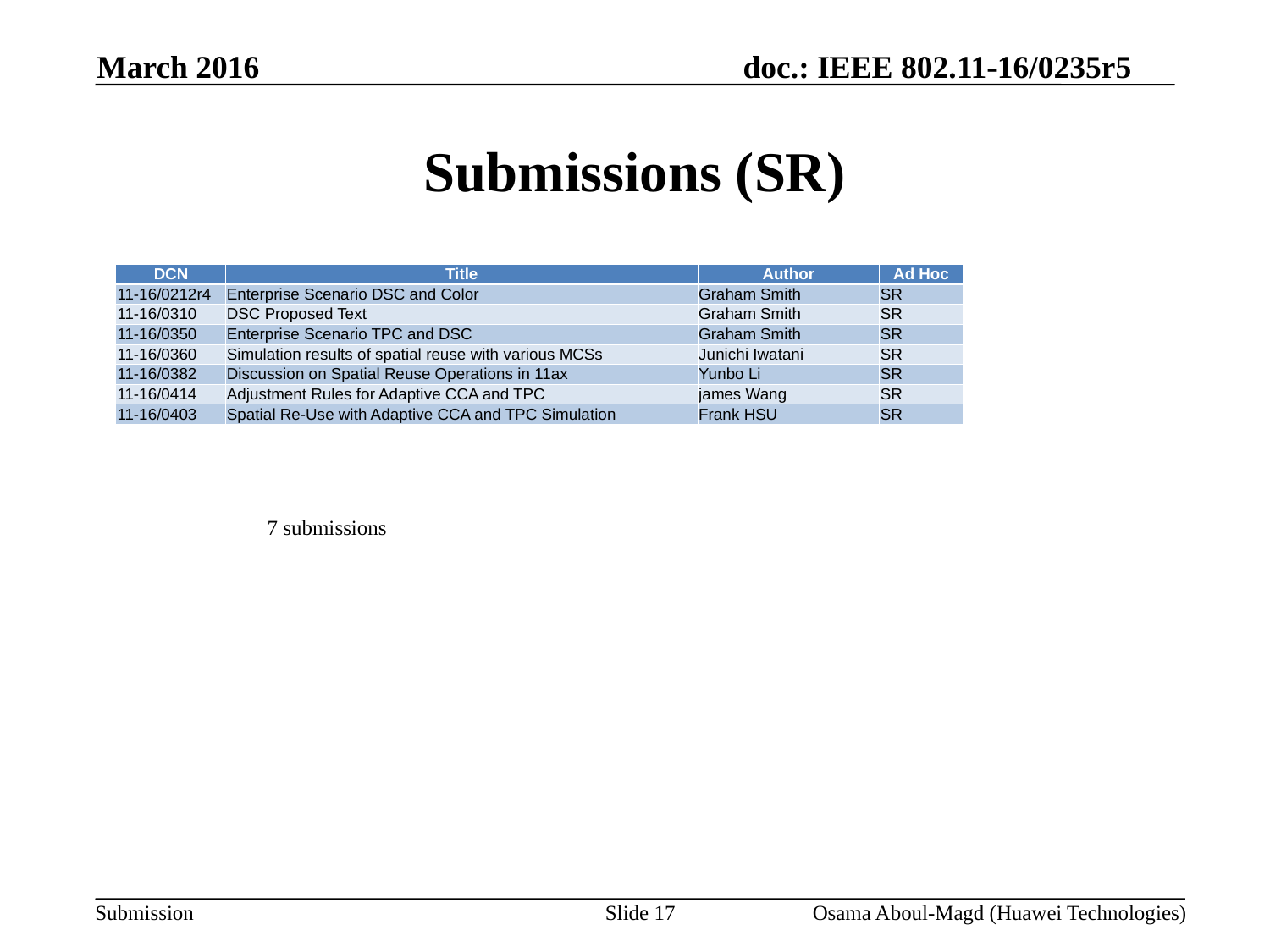

March 2016
# Submissions (SR)
| DCN | Title | Author | Ad Hoc |
| --- | --- | --- | --- |
| 11-16/0212r4 | Enterprise Scenario DSC and Color | Graham Smith | SR |
| 11-16/0310 | DSC Proposed Text | Graham Smith | SR |
| 11-16/0350 | Enterprise Scenario TPC and DSC | Graham Smith | SR |
| 11-16/0360 | Simulation results of spatial reuse with various MCSs | Junichi Iwatani | SR |
| 11-16/0382 | Discussion on Spatial Reuse Operations in 11ax | Yunbo Li | SR |
| 11-16/0414 | Adjustment Rules for Adaptive CCA and TPC | james Wang | SR |
| 11-16/0403 | Spatial Re-Use with Adaptive CCA and TPC Simulation | Frank HSU | SR |
7 submissions
Slide 17
Osama Aboul-Magd (Huawei Technologies)